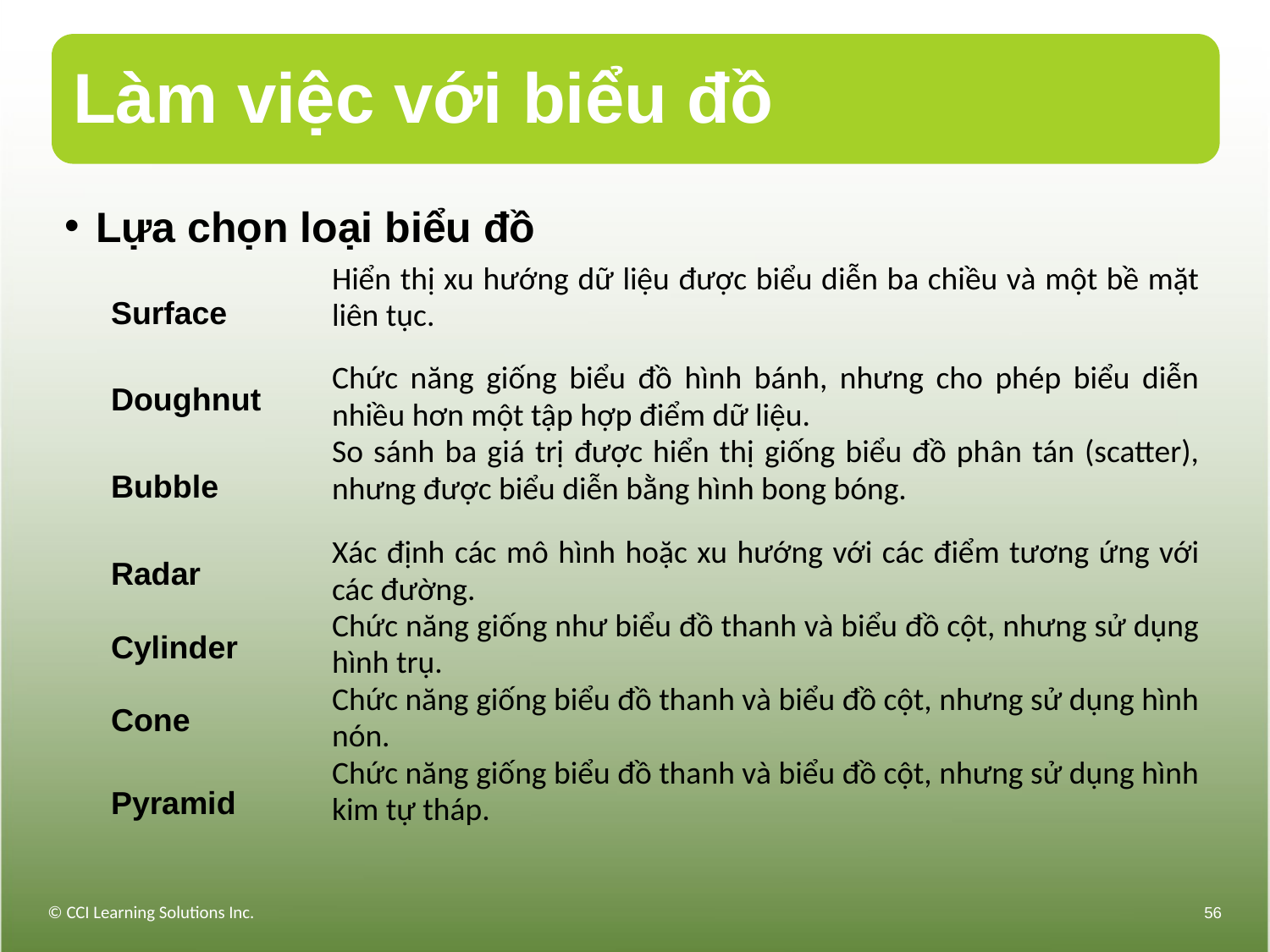

# Làm việc với biểu đồ
Lựa chọn loại biểu đồ
| Surface | Hiển thị xu hướng dữ liệu được biểu diễn ba chiều và một bề mặt liên tục. |
| --- | --- |
| Doughnut | Chức năng giống biểu đồ hình bánh, nhưng cho phép biểu diễn nhiều hơn một tập hợp điểm dữ liệu. |
| Bubble | So sánh ba giá trị được hiển thị giống biểu đồ phân tán (scatter), nhưng được biểu diễn bằng hình bong bóng. |
| Radar | Xác định các mô hình hoặc xu hướng với các điểm tương ứng với các đường. |
| Cylinder | Chức năng giống như biểu đồ thanh và biểu đồ cột, nhưng sử dụng hình trụ. |
| Cone | Chức năng giống biểu đồ thanh và biểu đồ cột, nhưng sử dụng hình nón. |
| Pyramid | Chức năng giống biểu đồ thanh và biểu đồ cột, nhưng sử dụng hình kim tự tháp. |
© CCI Learning Solutions Inc.
56